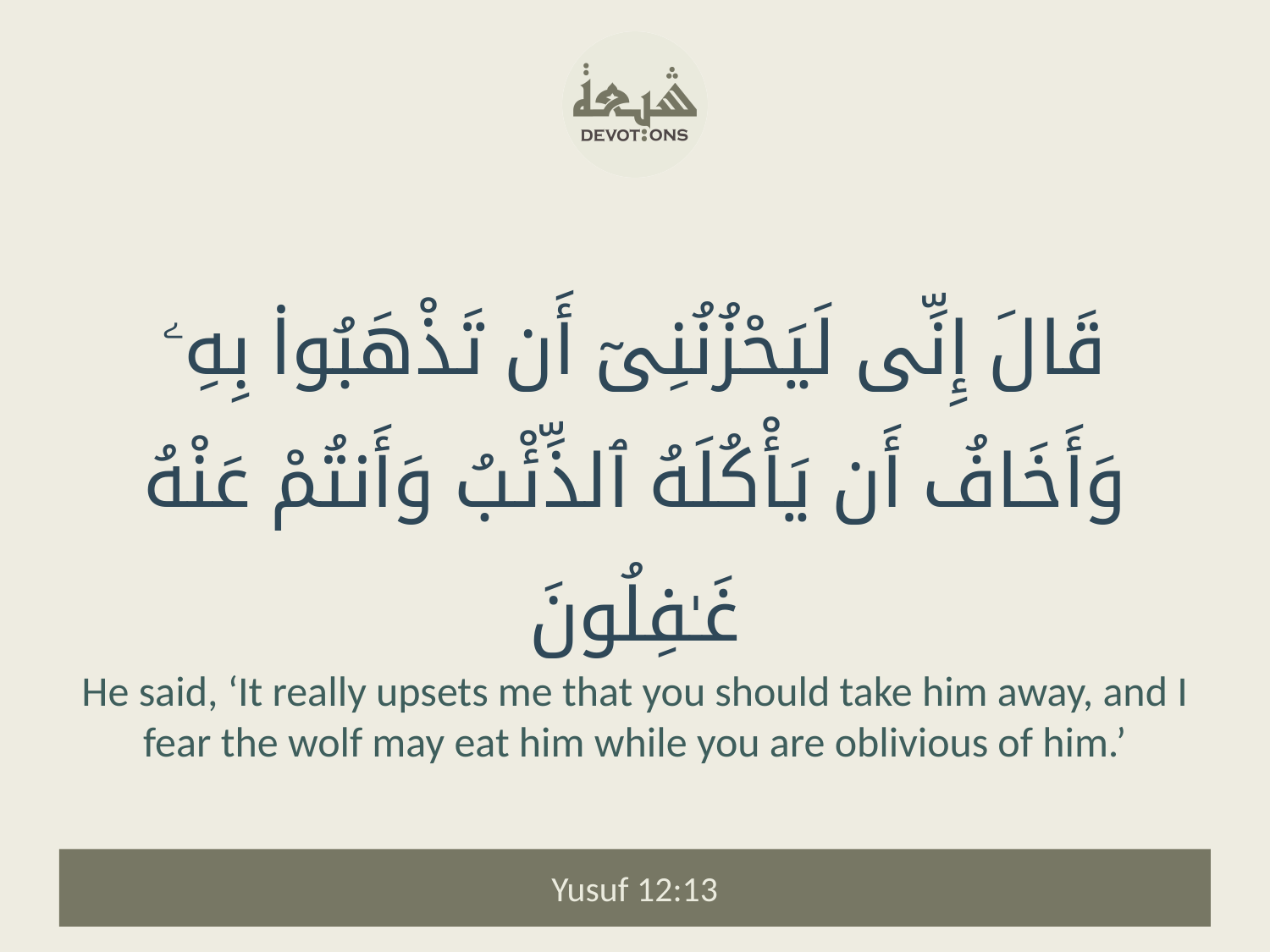

قَالَ إِنِّى لَيَحْزُنُنِىٓ أَن تَذْهَبُوا۟ بِهِۦ وَأَخَافُ أَن يَأْكُلَهُ ٱلذِّئْبُ وَأَنتُمْ عَنْهُ غَـٰفِلُونَ
He said, ‘It really upsets me that you should take him away, and I fear the wolf may eat him while you are oblivious of him.’
Yusuf 12:13